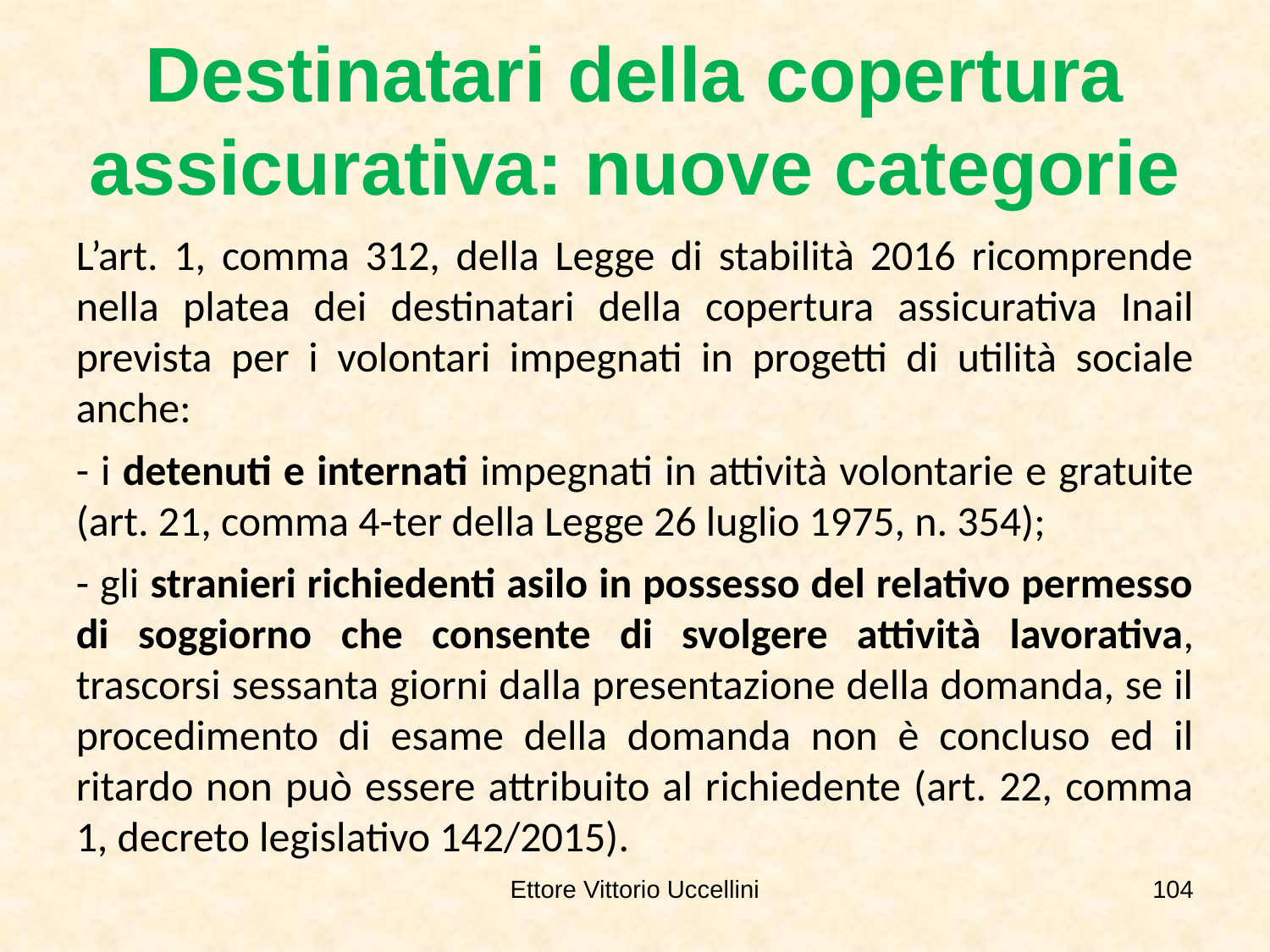

Destinatari della copertura assicurativa: nuove categorie
L’art. 1, comma 312, della Legge di stabilità 2016 ricomprende nella platea dei destinatari della copertura assicurativa Inail prevista per i volontari impegnati in progetti di utilità sociale anche:
- i detenuti e internati impegnati in attività volontarie e gratuite (art. 21, comma 4-ter della Legge 26 luglio 1975, n. 354);
- gli stranieri richiedenti asilo in possesso del relativo permesso di soggiorno che consente di svolgere attività lavorativa, trascorsi sessanta giorni dalla presentazione della domanda, se il procedimento di esame della domanda non è concluso ed il ritardo non può essere attribuito al richiedente (art. 22, comma 1, decreto legislativo 142/2015).
Ettore Vittorio Uccellini
104